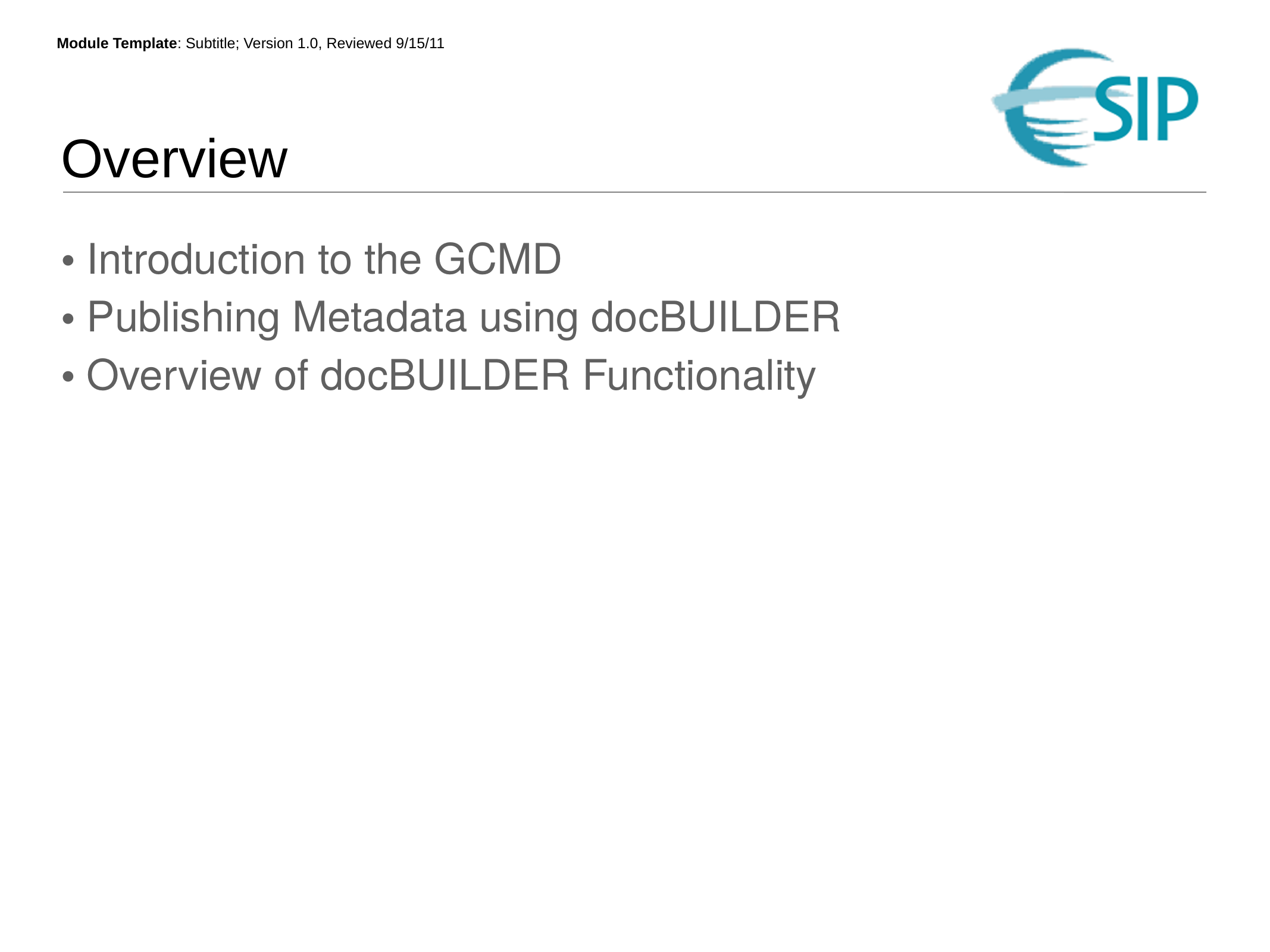

# Overview
Introduction to the GCMD
Publishing Metadata using docBUILDER
Overview of docBUILDER Functionality